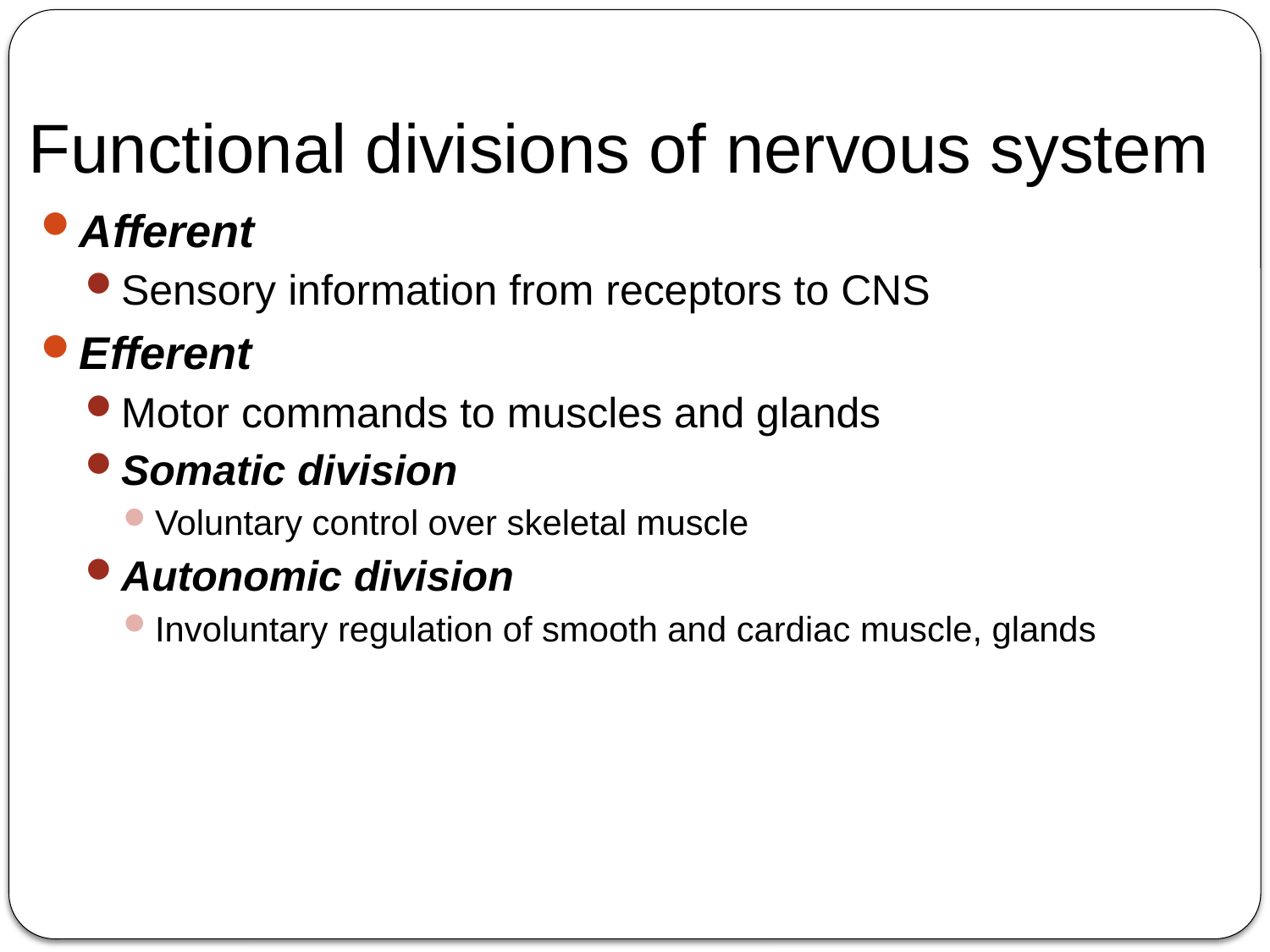

# Functional divisions of nervous system
Afferent
Sensory information from receptors to CNS
Efferent
Motor commands to muscles and glands
Somatic division
Voluntary control over skeletal muscle
Autonomic division
Involuntary regulation of smooth and cardiac muscle, glands